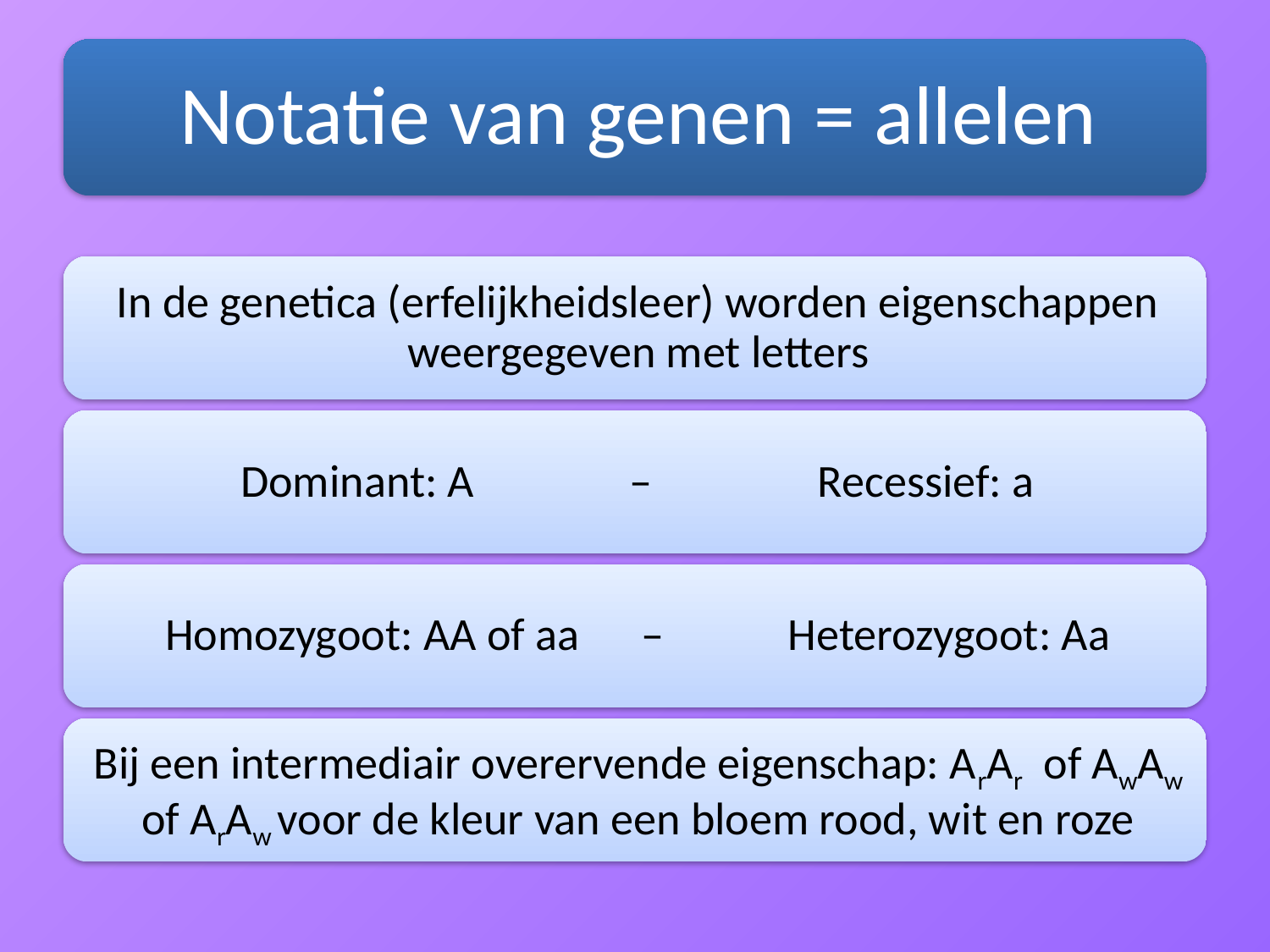

Notatie van genen = allelen
In de genetica (erfelijkheidsleer) worden eigenschappen weergegeven met letters
Dominant: A               –                Recessief: a
Homozygoot: AA of aa      –            Heterozygoot: Aa
Bij een intermediair overervende eigenschap: ArAr  of AwAw of ArAw voor de kleur van een bloem rood, wit en roze